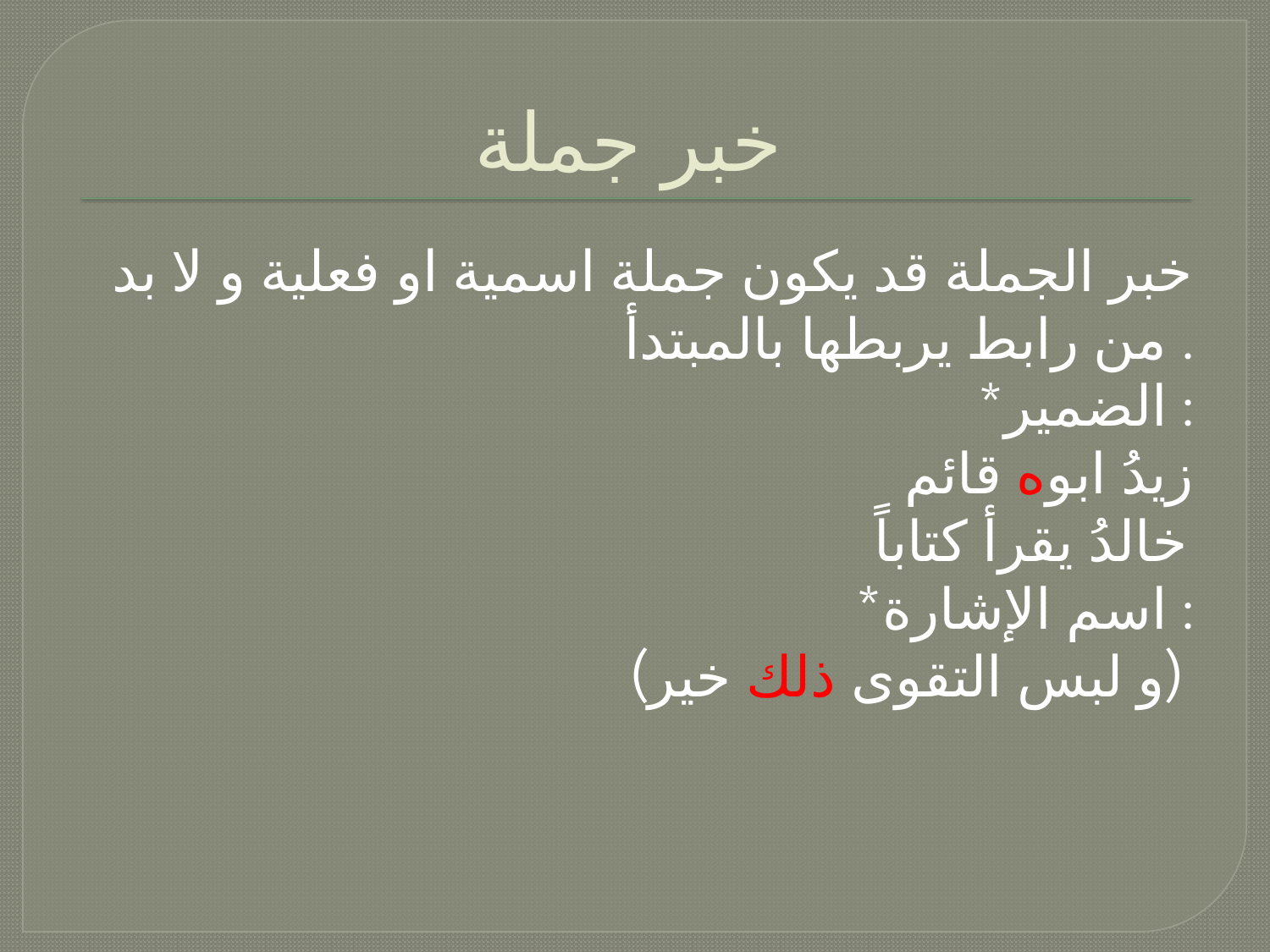

# خبر جملة
خبر الجملة قد يكون جملة اسمية او فعلية و لا بد من رابط يربطها بالمبتدأ .
 *الضمير :
زيدُ ابوه قائم
خالدُ يقرأ كتاباً
*اسم الإشارة :
(و لبس التقوى ذلك خير)